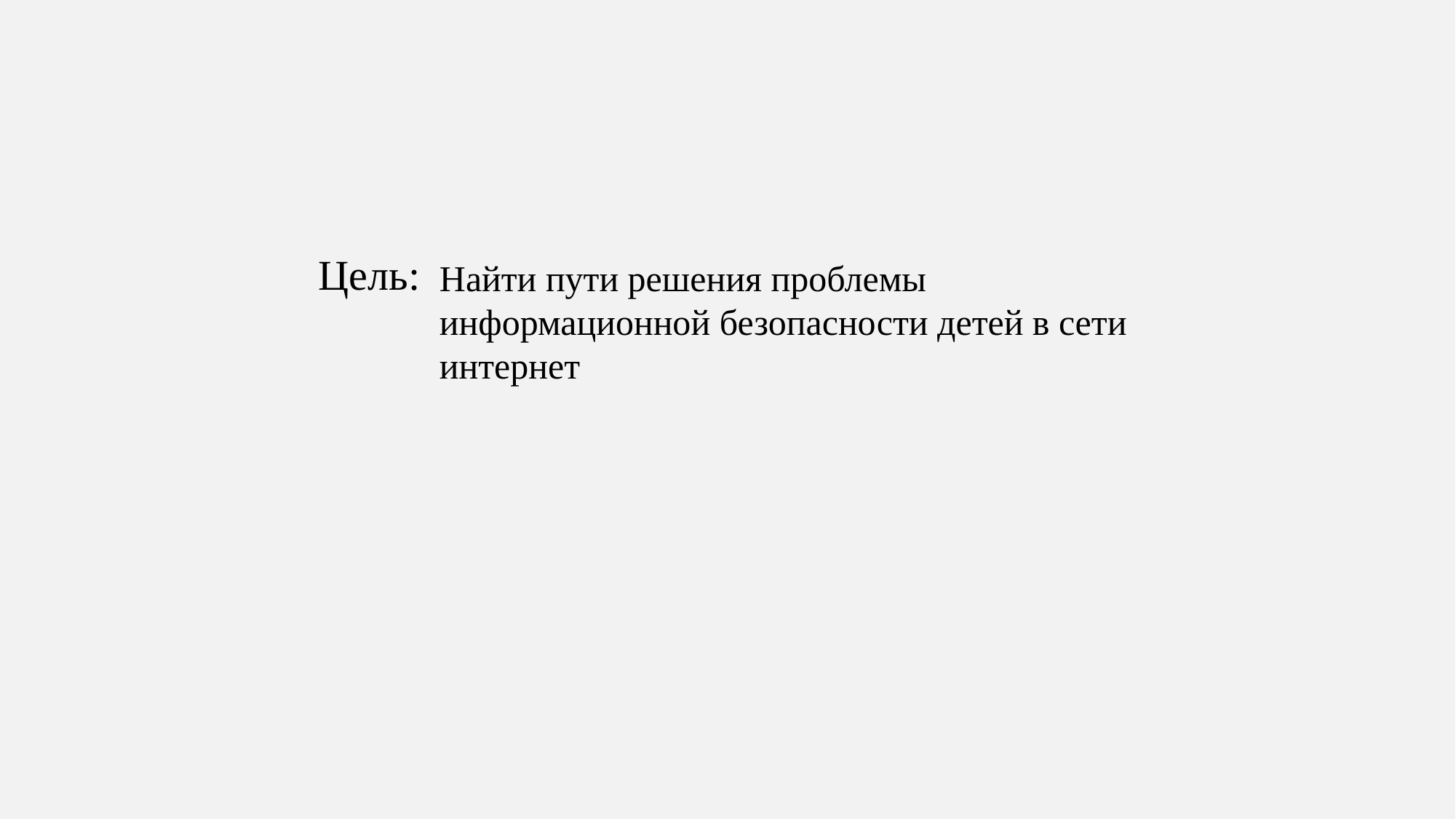

Цель:
Найти пути решения проблемы информационной безопасности детей в сети интернет